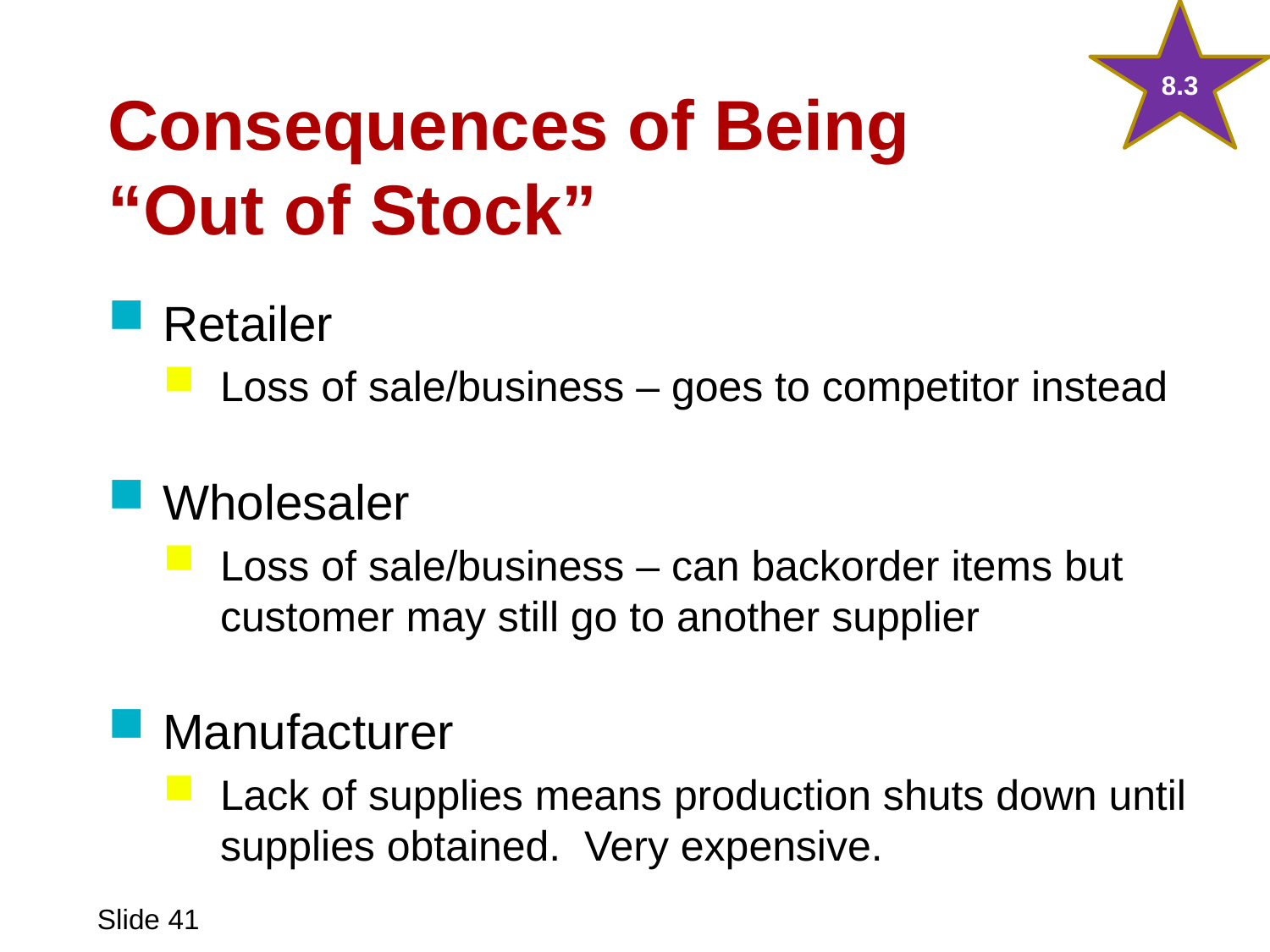

8.3
# Consequences of Being “Out of Stock”
Retailer
Loss of sale/business – goes to competitor instead

Wholesaler
Loss of sale/business – can backorder items but customer may still go to another supplier

Manufacturer
Lack of supplies means production shuts down until supplies obtained.  Very expensive.
Chapter 8
Slide 41